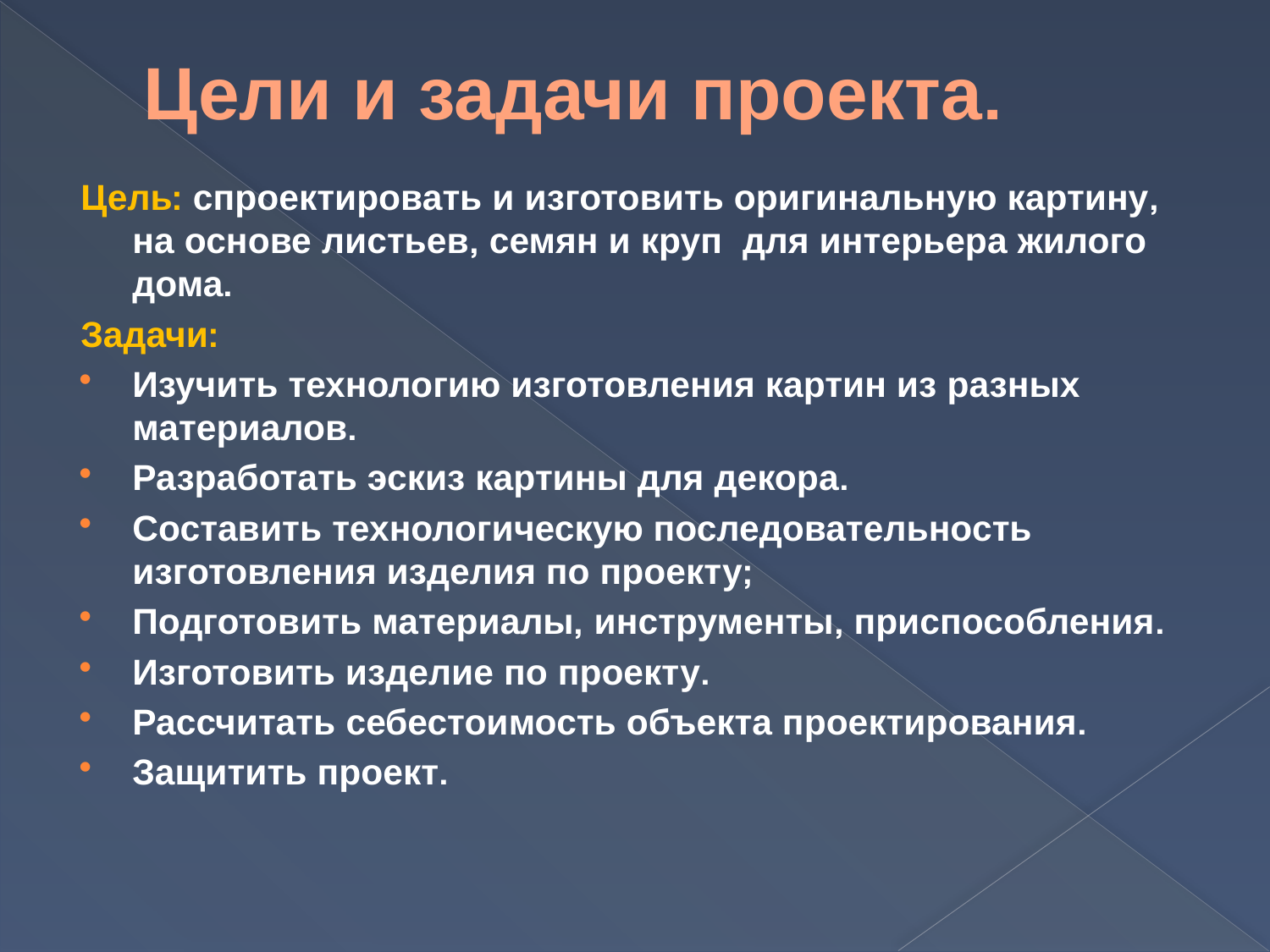

# Цели и задачи проекта.
Цель: спроектировать и изготовить оригинальную картину, на основе листьев, семян и круп  для интерьера жилого дома.
Задачи:
Изучить технологию изготовления картин из разных материалов.
Разработать эскиз картины для декора.
Составить технологическую последовательность изготовления изделия по проекту;
Подготовить материалы, инструменты, приспособления.
Изготовить изделие по проекту.
Рассчитать себестоимость объекта проектирования.
Защитить проект.